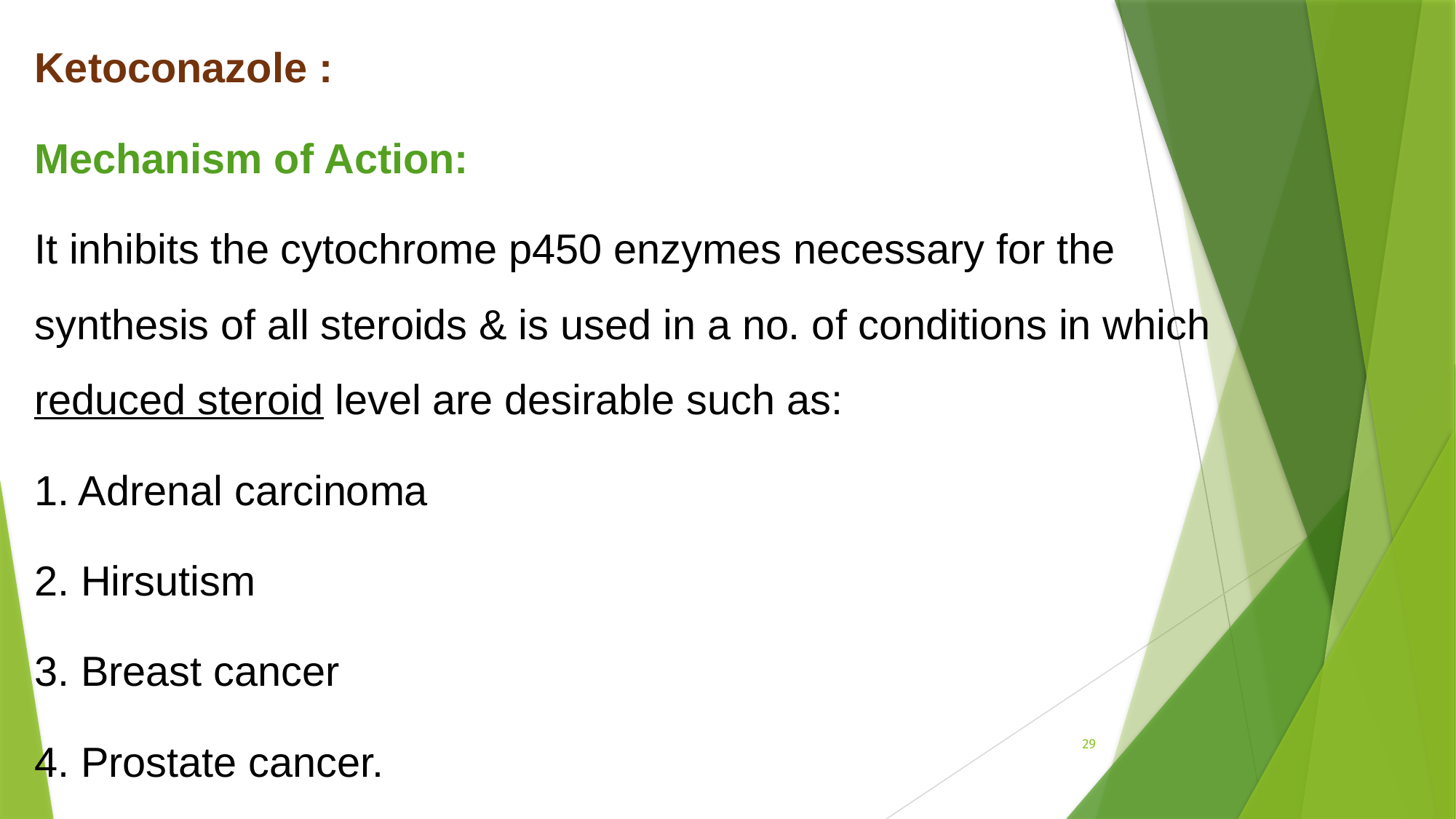

Ketoconazole :
Mechanism of Action:
It inhibits the cytochrome p450 enzymes necessary for the synthesis of all steroids & is used in a no. of conditions in which reduced steroid level are desirable such as:
1. Adrenal carcinoma
2. Hirsutism
3. Breast cancer
4. Prostate cancer.
29